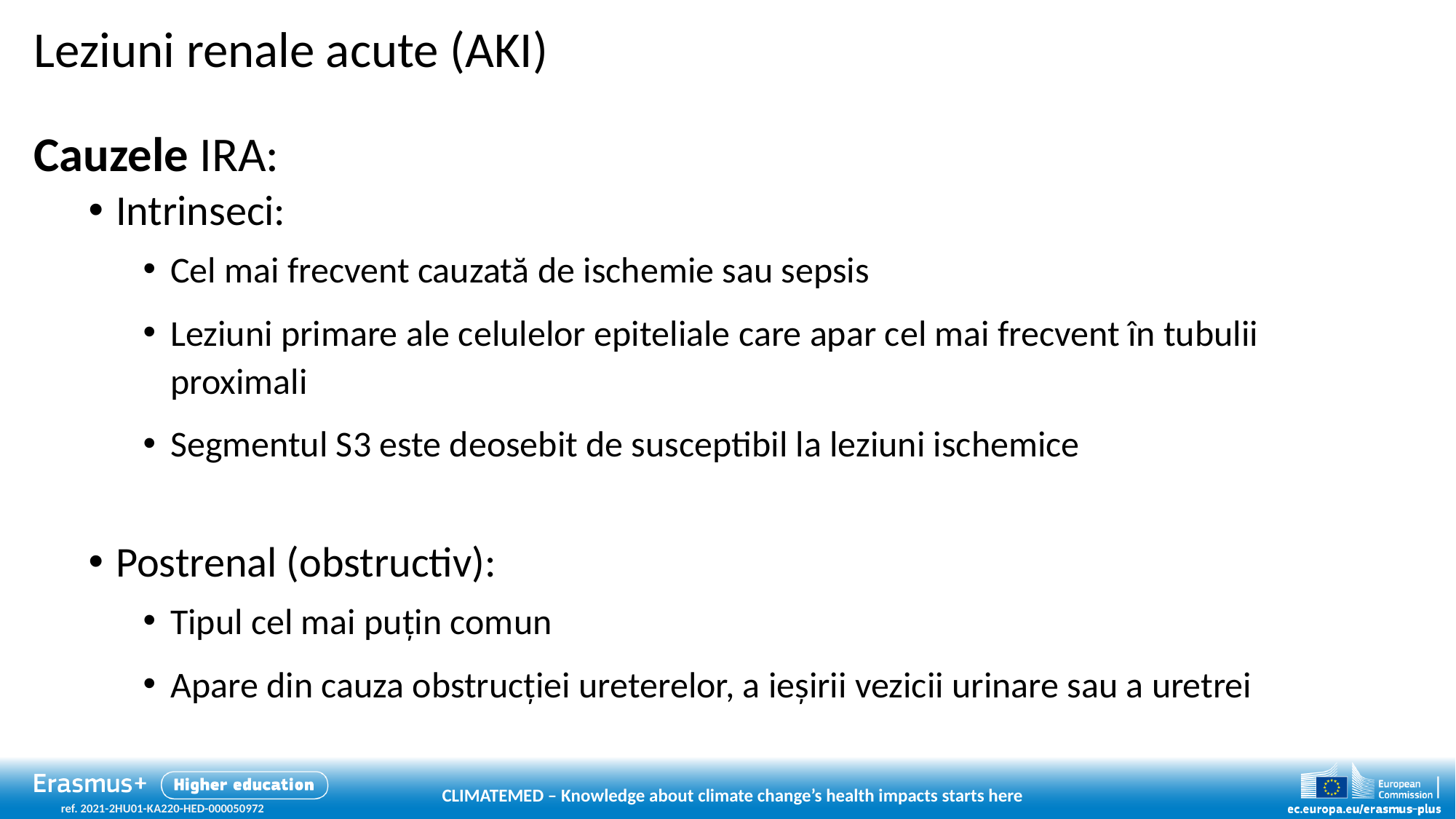

# Leziuni renale acute (AKI)
Cauzele IRA:
Intrinseci:
Cel mai frecvent cauzată de ischemie sau sepsis
Leziuni primare ale celulelor epiteliale care apar cel mai frecvent în tubulii proximali
Segmentul S3 este deosebit de susceptibil la leziuni ischemice

Postrenal (obstructiv):
Tipul cel mai puțin comun
Apare din cauza obstrucției ureterelor, a ieșirii vezicii urinare sau a uretrei